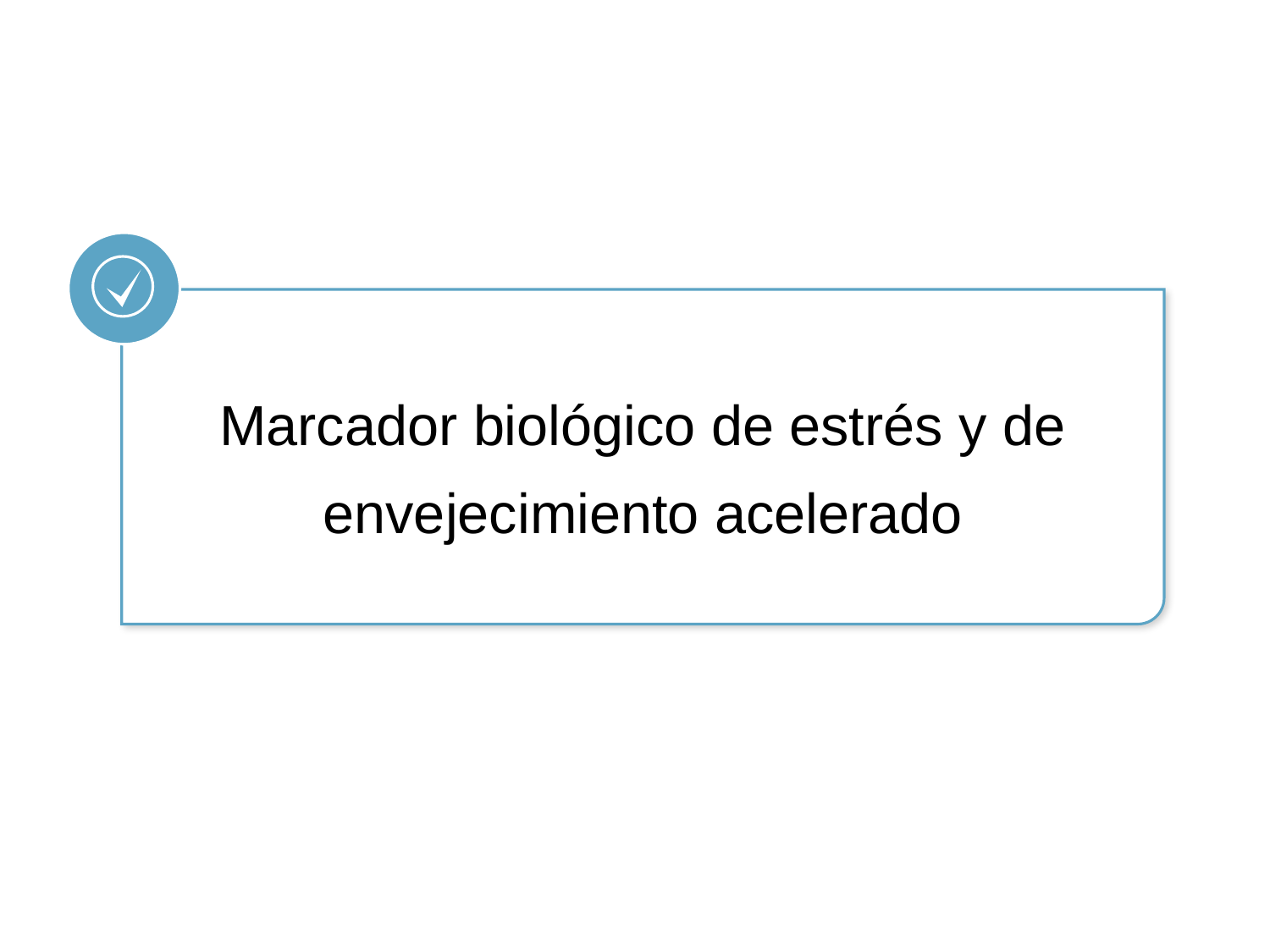

Marcador biológico de estrés y de envejecimiento acelerado